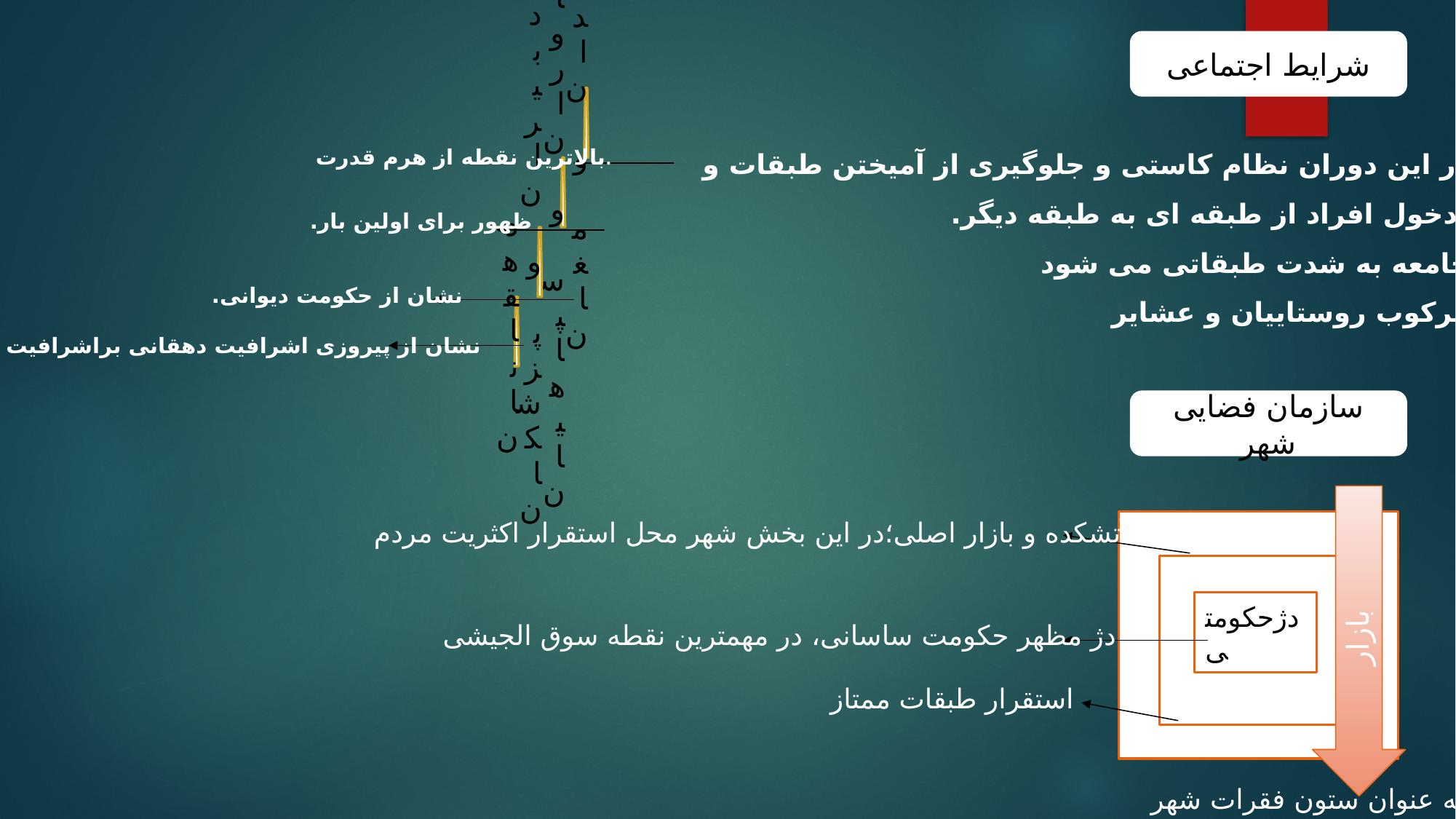

شرایط اجتماعی

 در این دوران نظام کاستی و جلوگیری از آمیختن طبقات و
      دخول افراد از طبقه ای به طبقه دیگر.
 جامعه به شدت طبقاتی می شود
سرکوب روستاییان و عشایر

بالاترین نقطه از هرم قدرت.
ظهور برای اولین بار.
نشان از حکومت دیوانی.
نشان از پیروزی اشرافیت دهقانی براشرافیت دودمانی.
سازمان فضایی شهر

آتشکده و بازار اصلی؛در این بخش شهر محل استقرار اکثریت مردم

شارستانبیرونی

بازار
دژحکومتی
دژ مظهر حکومت ساسانی، در مهمترین نقطه سوق الجیشی
استقرار طبقات ممتاز
شارستان میانی
به عنوان ستون فقرات شهر